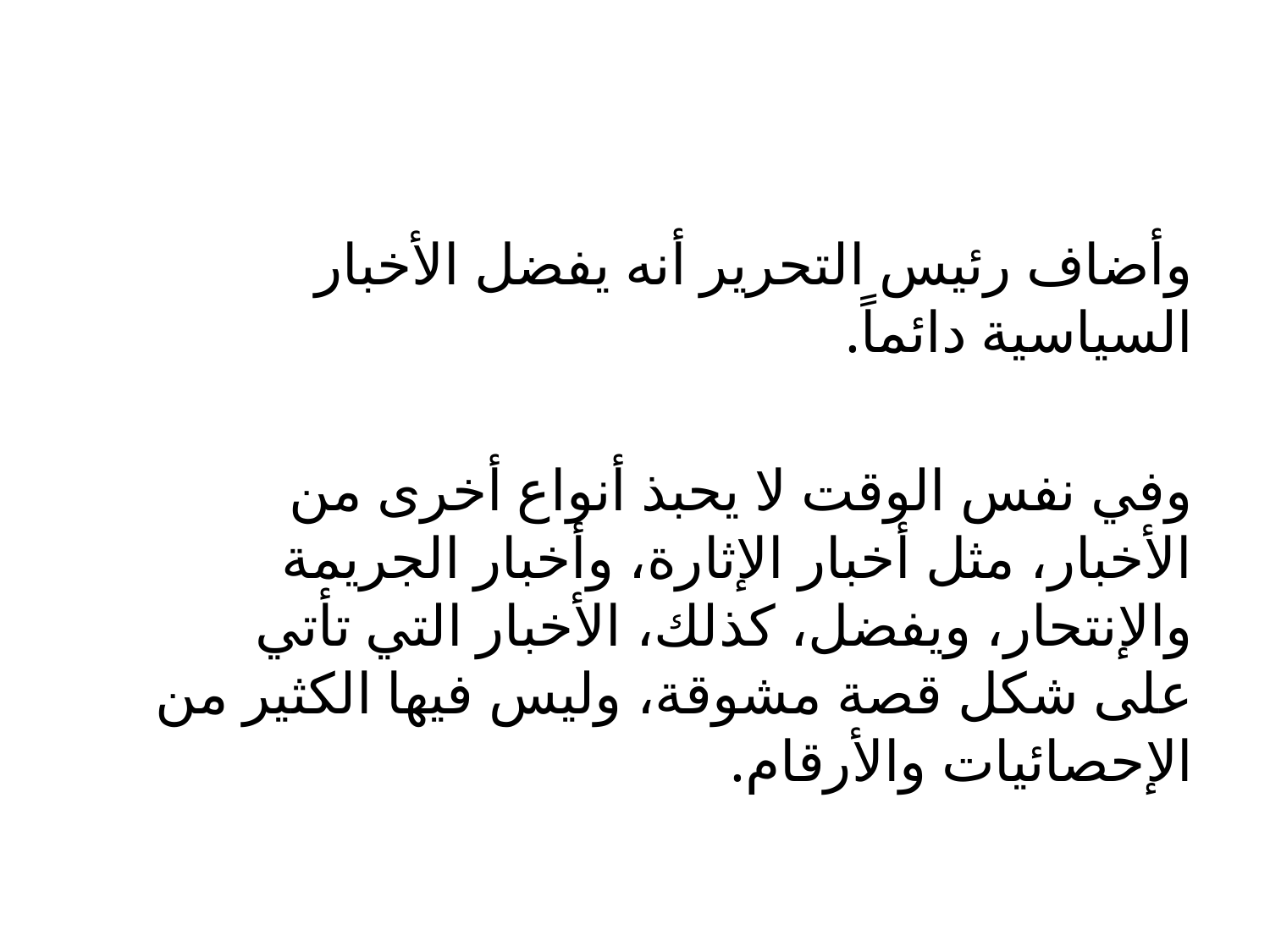

#
وأضاف رئيس التحرير أنه يفضل الأخبار السياسية دائماً.

وفي نفس الوقت لا يحبذ أنواع أخرى من الأخبار، مثل أخبار الإثارة، وأخبار الجريمة والإنتحار، ويفضل، كذلك، الأخبار التي تأتي على شكل قصة مشوقة، وليس فيها الكثير من الإحصائيات والأرقام.